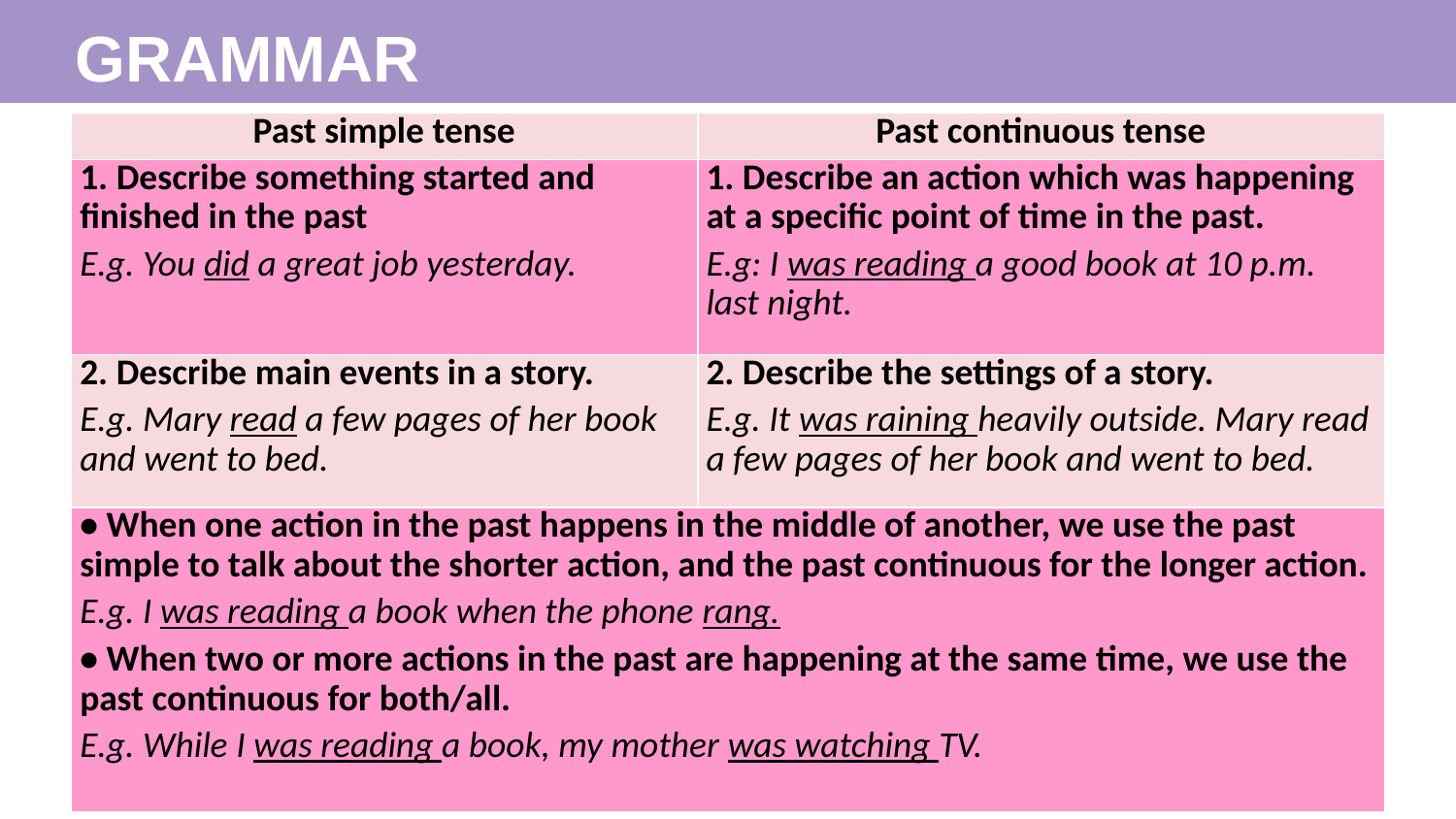

GRAMMAR
| Past simple tense | Past continuous tense |
| --- | --- |
| 1. Describe something started and finished in the past E.g. You did a great job yesterday. | 1. Describe an action which was happening at a specific point of time in the past. E.g: I was reading a good book at 10 p.m. last night. |
| 2. Describe main events in a story. E.g. Mary read a few pages of her book and went to bed. | 2. Describe the settings of a story. E.g. It was raining heavily outside. Mary read a few pages of her book and went to bed. |
| • When one action in the past happens in the middle of another, we use the past simple to talk about the shorter action, and the past continuous for the longer action. E.g. I was reading a book when the phone rang. • When two or more actions in the past are happening at the same time, we use the past continuous for both/all. E.g. While I was reading a book, my mother was watching TV. |  |